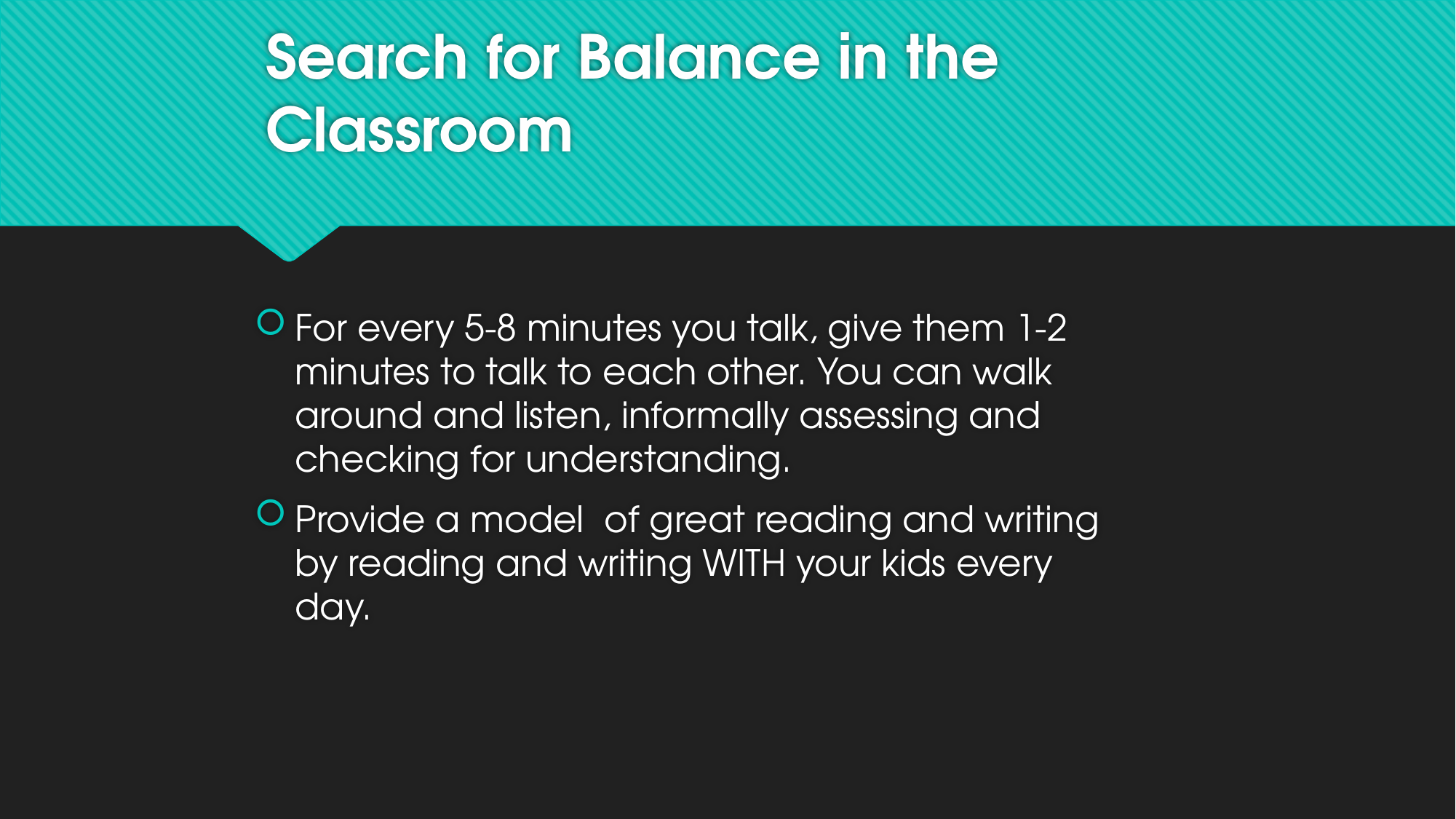

# Search for Balance in the Classroom
For every 5-8 minutes you talk, give them 1-2 minutes to talk to each other. You can walk around and listen, informally assessing and checking for understanding.
Provide a model  of great reading and writing by reading and writing WITH your kids every day.